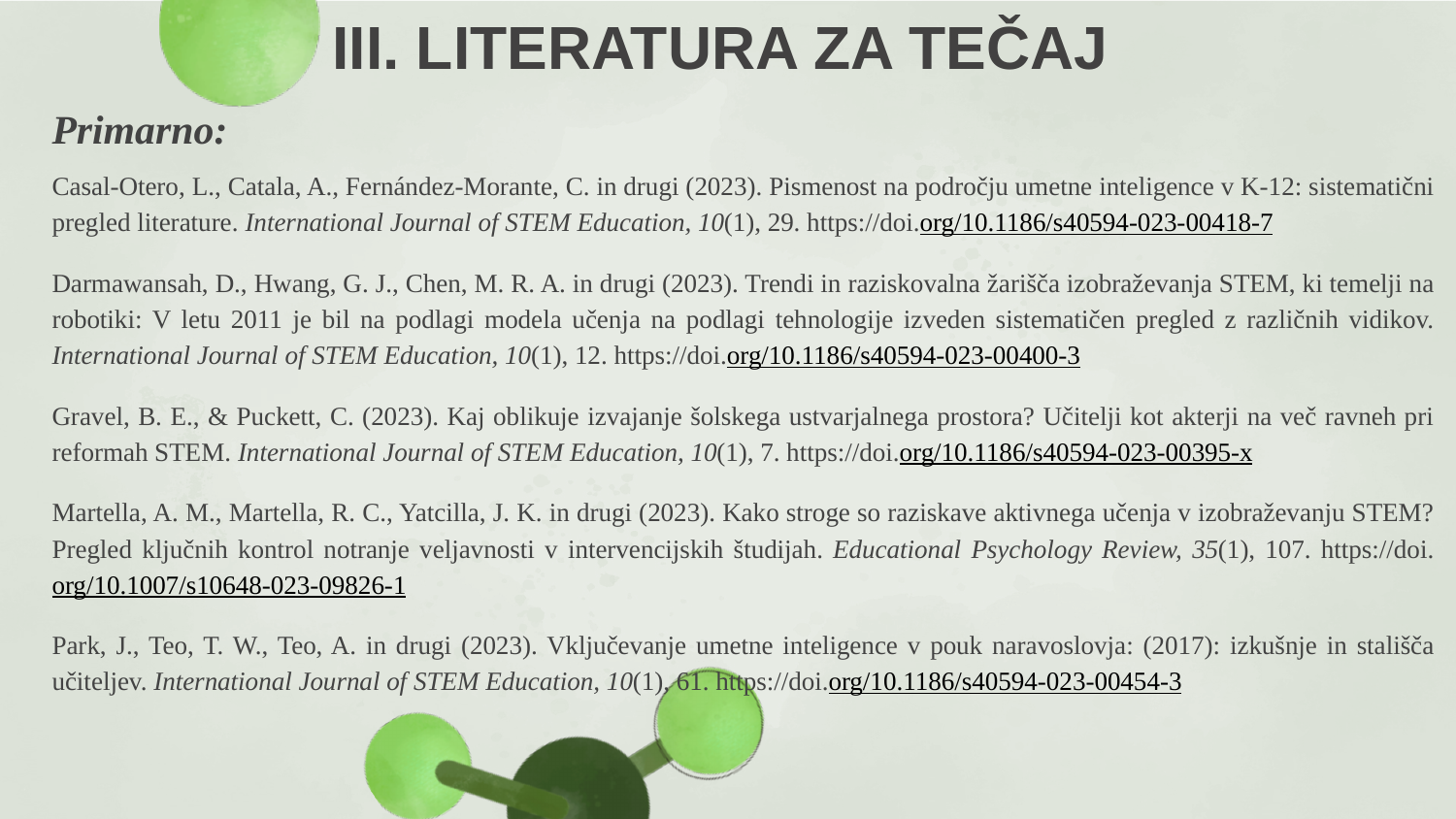

# III. LITERATURA ZA TEČAJ
Primarno:
Casal-Otero, L., Catala, A., Fernández-Morante, C. in drugi (2023). Pismenost na področju umetne inteligence v K-12: sistematični pregled literature. International Journal of STEM Education, 10(1), 29. https://doi.org/10.1186/s40594-023-00418-7
Darmawansah, D., Hwang, G. J., Chen, M. R. A. in drugi (2023). Trendi in raziskovalna žarišča izobraževanja STEM, ki temelji na robotiki: V letu 2011 je bil na podlagi modela učenja na podlagi tehnologije izveden sistematičen pregled z različnih vidikov. International Journal of STEM Education, 10(1), 12. https://doi.org/10.1186/s40594-023-00400-3
Gravel, B. E., & Puckett, C. (2023). Kaj oblikuje izvajanje šolskega ustvarjalnega prostora? Učitelji kot akterji na več ravneh pri reformah STEM. International Journal of STEM Education, 10(1), 7. https://doi.org/10.1186/s40594-023-00395-x
Martella, A. M., Martella, R. C., Yatcilla, J. K. in drugi (2023). Kako stroge so raziskave aktivnega učenja v izobraževanju STEM? Pregled ključnih kontrol notranje veljavnosti v intervencijskih študijah. Educational Psychology Review, 35(1), 107. https://doi.org/10.1007/s10648-023-09826-1
Park, J., Teo, T. W., Teo, A. in drugi (2023). Vključevanje umetne inteligence v pouk naravoslovja: (2017): izkušnje in stališča učiteljev. International Journal of STEM Education, 10(1), 61. https://doi.org/10.1186/s40594-023-00454-3